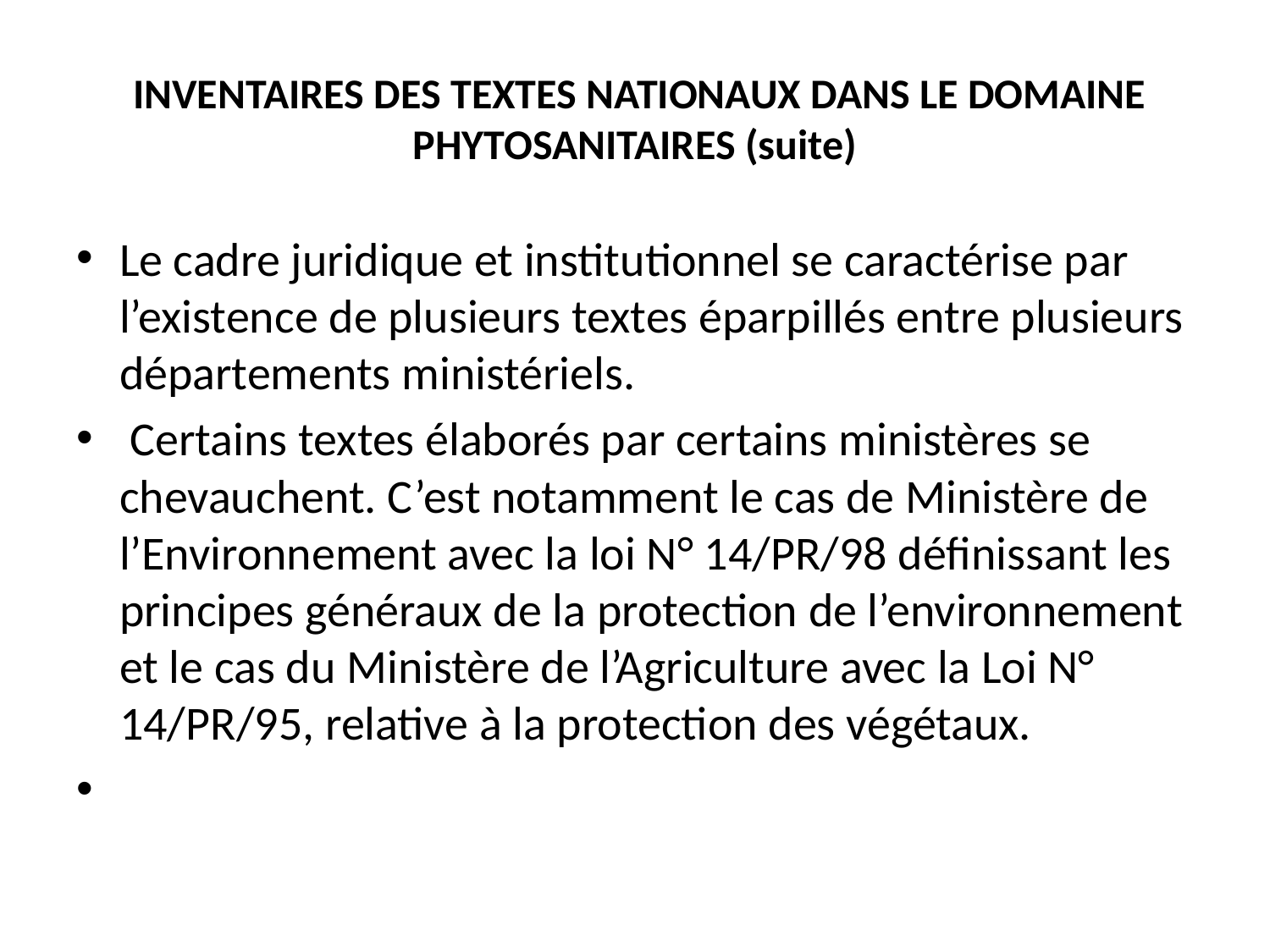

# INVENTAIRES DES TEXTES NATIONAUX DANS LE DOMAINE PHYTOSANITAIRES (suite)
Le cadre juridique et institutionnel se caractérise par l’existence de plusieurs textes éparpillés entre plusieurs départements ministériels.
 Certains textes élaborés par certains ministères se chevauchent. C’est notamment le cas de Ministère de l’Environnement avec la loi N° 14/PR/98 définissant les principes généraux de la protection de l’environnement et le cas du Ministère de l’Agriculture avec la Loi N° 14/PR/95, relative à la protection des végétaux.